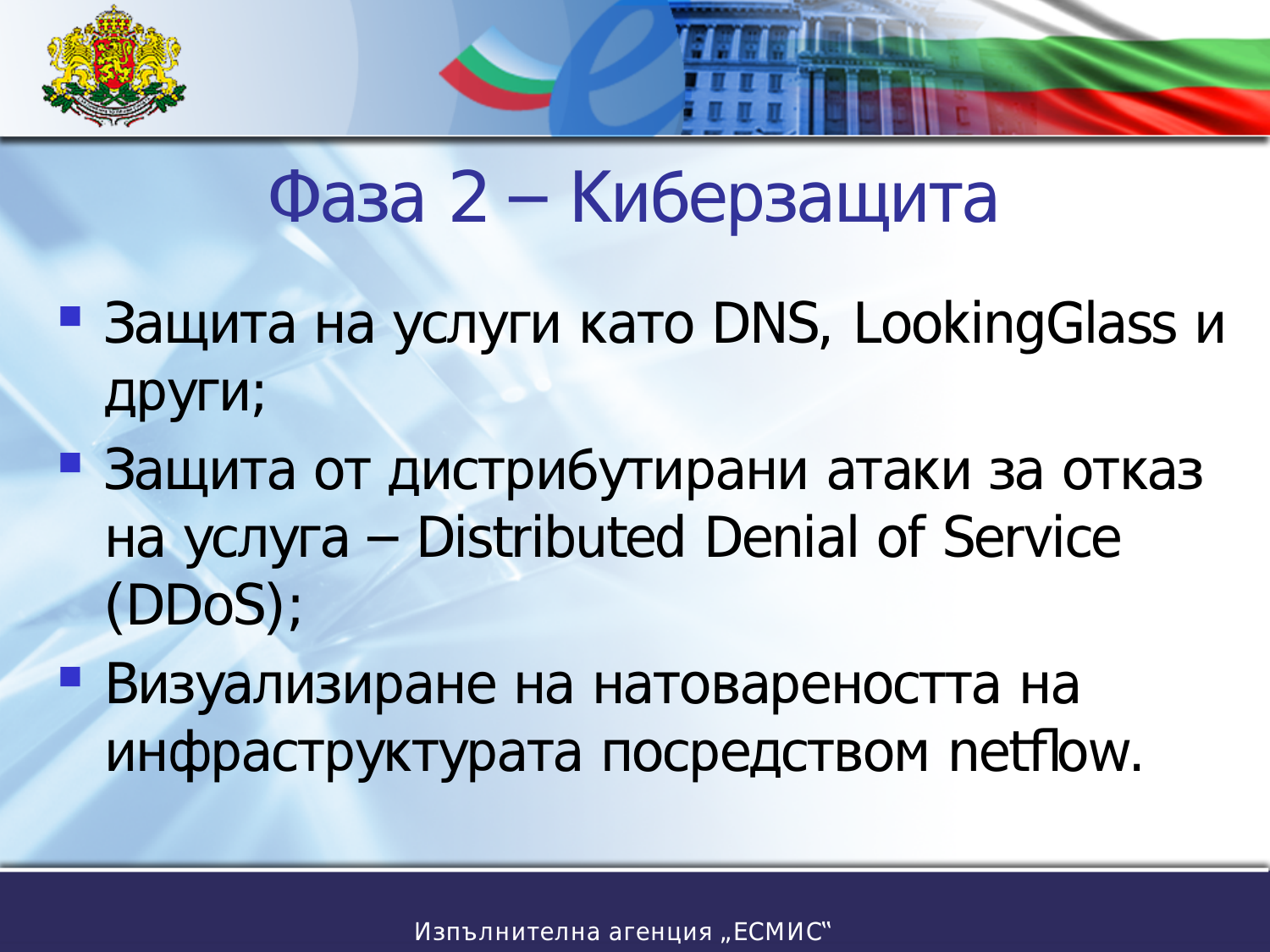

# Фаза 2 – Киберзащита
Защита на услуги като DNS, LookingGlass и други;
Защита от дистрибутирани атаки за отказ на услуга – Distributed Denial of Service (DDoS);
Визуализиране на натовареността на инфраструктурата посредством netflow.

Изпълнителна агенция „ЕСМИС“